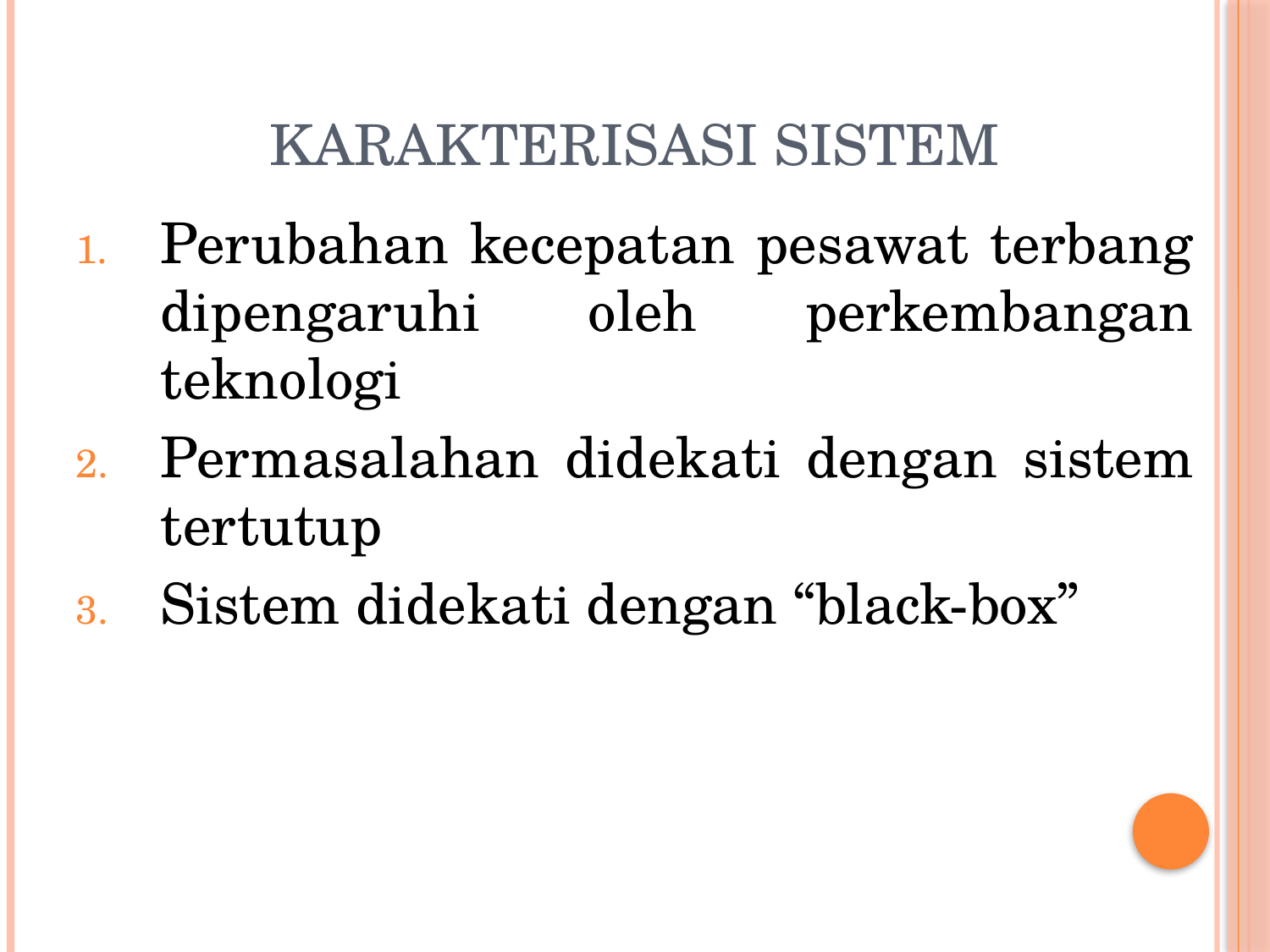

# Karakterisasi Sistem
Perubahan kecepatan pesawat terbang dipengaruhi oleh perkembangan teknologi
Permasalahan didekati dengan sistem tertutup
Sistem didekati dengan “black-box”